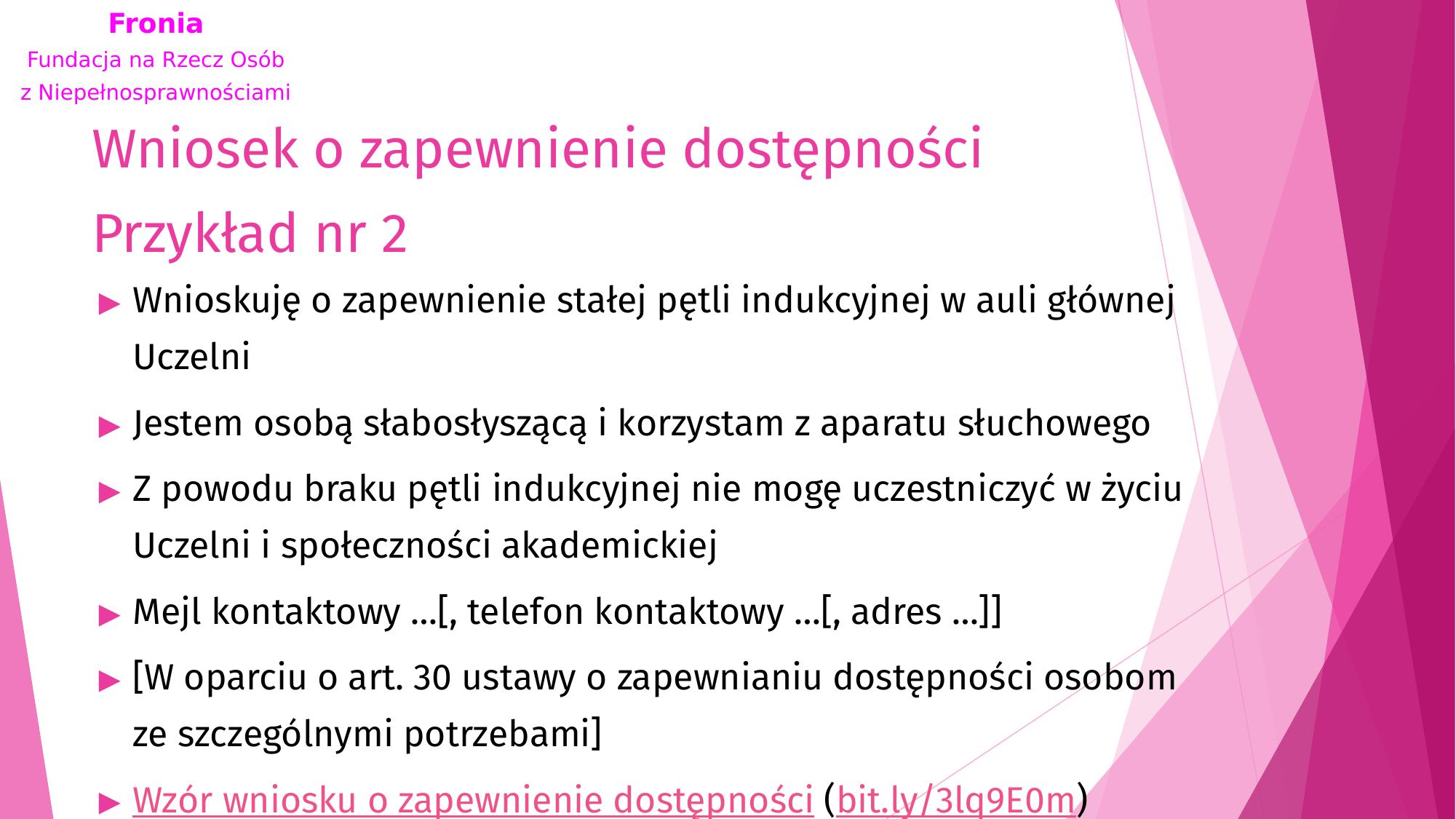

# Wniosek o zapewnienie dostępności Przykład nr 2
Wnioskuję o zapewnienie stałej pętli indukcyjnej w auli głównej Uczelni
Jestem osobą słabosłyszącą i korzystam z aparatu słuchowego
Z powodu braku pętli indukcyjnej nie mogę uczestniczyć w życiu Uczelni i społeczności akademickiej
Mejl kontaktowy …[, telefon kontaktowy …[, adres …]]
[W oparciu o art. 30 ustawy o zapewnianiu dostępności osobom ze szczególnymi potrzebami]
Wzór wniosku o zapewnienie dostępności (bit.ly/3lq9E0m)